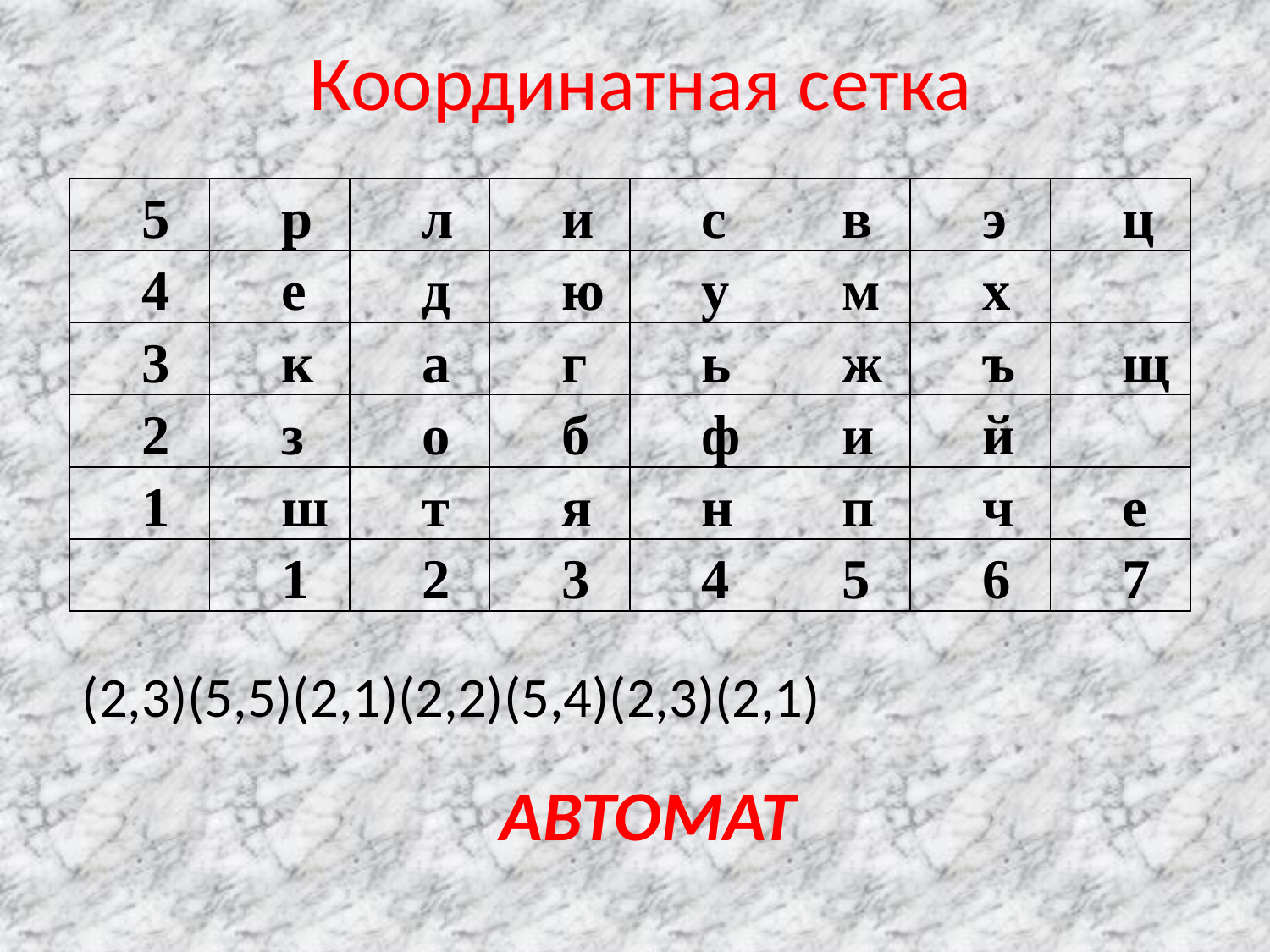

# Координатная сетка
| 5 | р | л | и | с | в | э | ц |
| --- | --- | --- | --- | --- | --- | --- | --- |
| 4 | е | д | ю | у | м | х |  |
| 3 | к | а | г | ь | ж | ъ | щ |
| 2 | з | о | б | ф | и | й |  |
| 1 | ш | т | я | н | п | ч | е |
|  | 1 | 2 | 3 | 4 | 5 | 6 | 7 |
(2,3)(5,5)(2,1)(2,2)(5,4)(2,3)(2,1)
АВТОМАТ